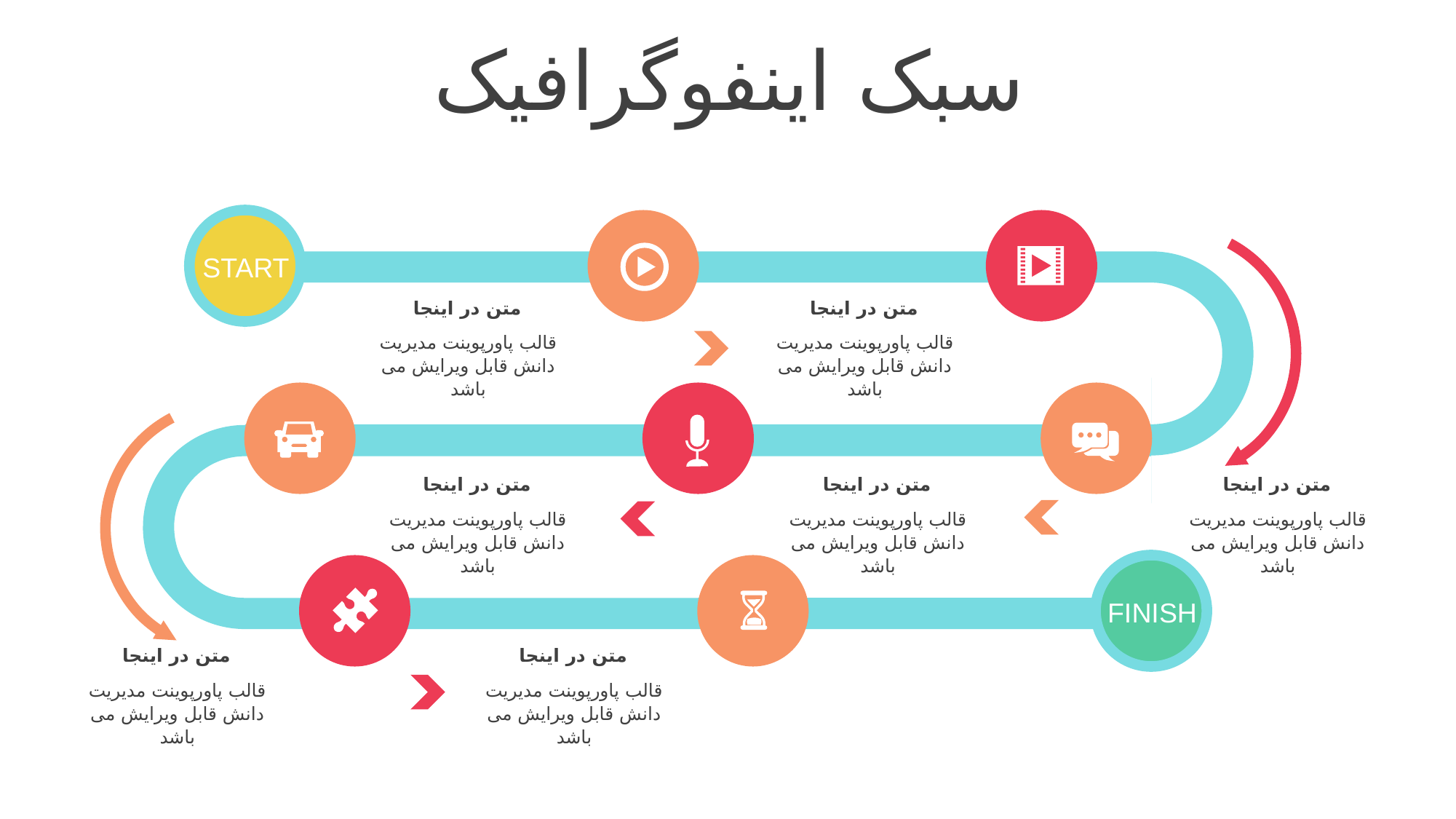

سبک اینفوگرافیک

START

متن در اینجا
قالب پاورپوینت مدیریت دانش قابل ویرایش می باشد
متن در اینجا
قالب پاورپوینت مدیریت دانش قابل ویرایش می باشد

متن در اینجا
قالب پاورپوینت مدیریت دانش قابل ویرایش می باشد
متن در اینجا
قالب پاورپوینت مدیریت دانش قابل ویرایش می باشد
متن در اینجا
قالب پاورپوینت مدیریت دانش قابل ویرایش می باشد

FINISH
متن در اینجا
قالب پاورپوینت مدیریت دانش قابل ویرایش می باشد
متن در اینجا
قالب پاورپوینت مدیریت دانش قابل ویرایش می باشد